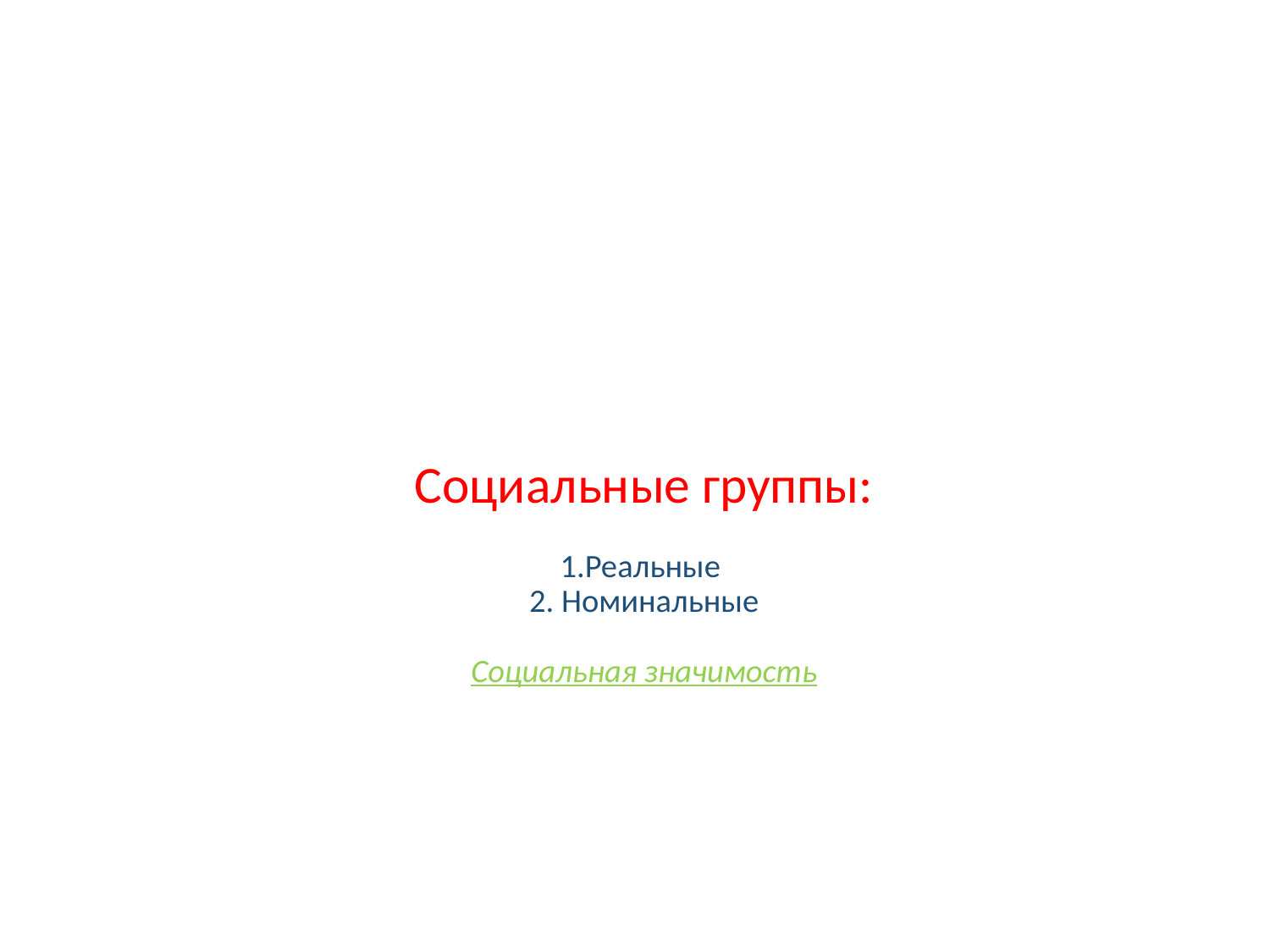

# Социальные группы: 1.Реальные 2. Номинальные Социальная значимость